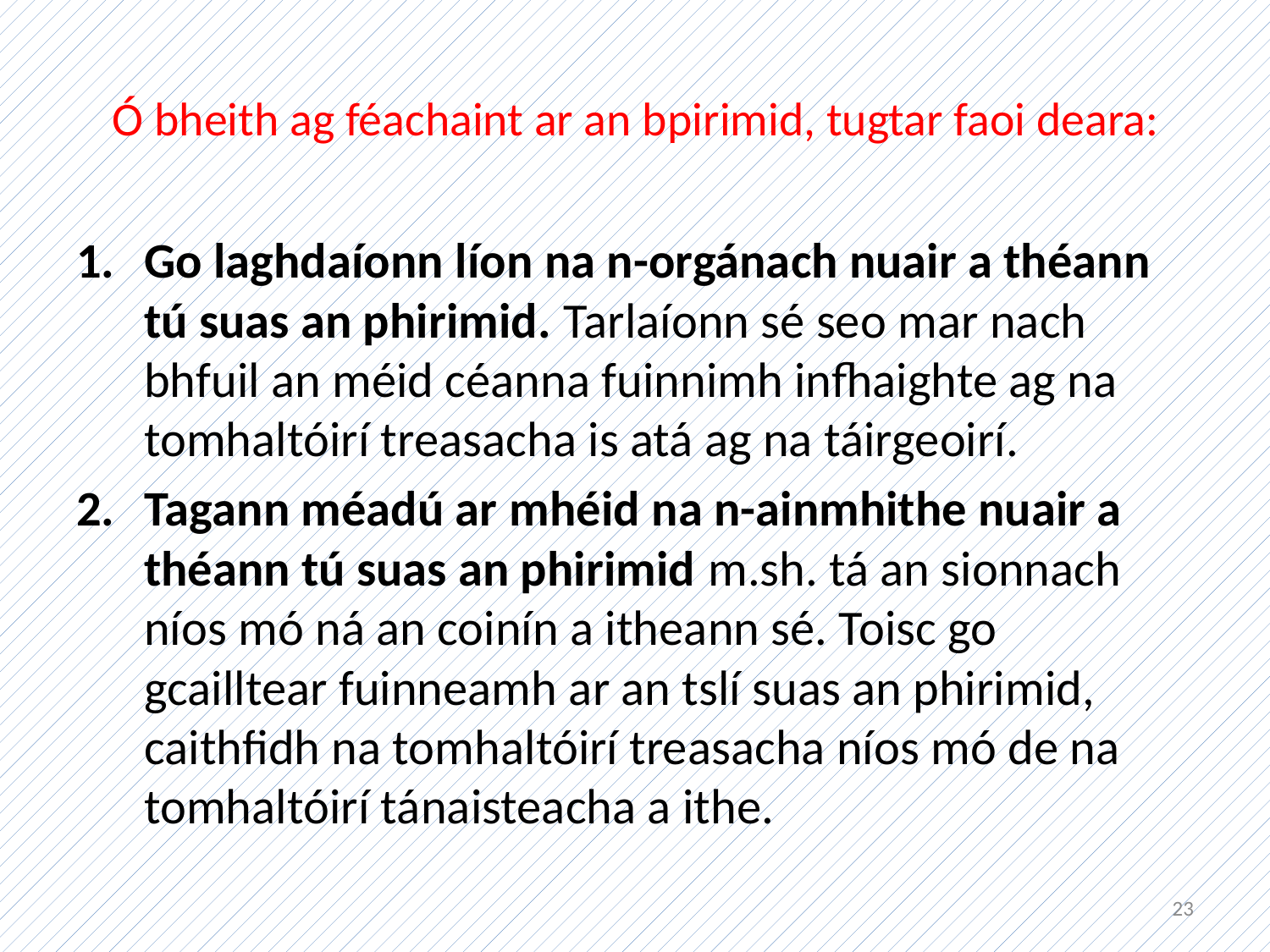

# Ó bheith ag féachaint ar an bpirimid, tugtar faoi deara:
Go laghdaíonn líon na n-orgánach nuair a théann tú suas an phirimid. Tarlaíonn sé seo mar nach bhfuil an méid céanna fuinnimh infhaighte ag na tomhaltóirí treasacha is atá ag na táirgeoirí.
Tagann méadú ar mhéid na n-ainmhithe nuair a théann tú suas an phirimid m.sh. tá an sionnach níos mó ná an coinín a itheann sé. Toisc go gcailltear fuinneamh ar an tslí suas an phirimid, caithfidh na tomhaltóirí treasacha níos mó de na tomhaltóirí tánaisteacha a ithe.
23